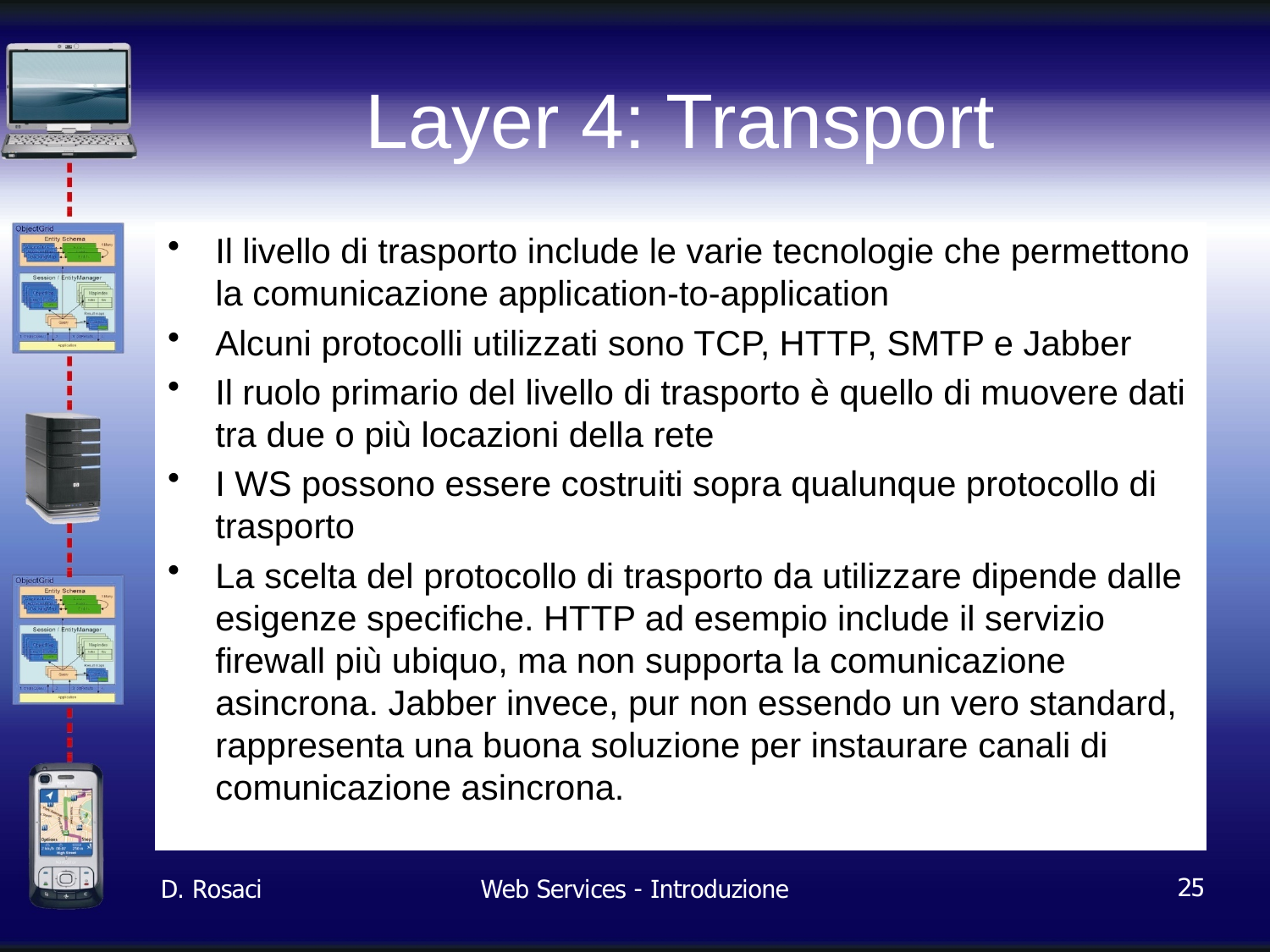

# Layer 4: Transport
Il livello di trasporto include le varie tecnologie che permettono la comunicazione application-to-application
Alcuni protocolli utilizzati sono TCP, HTTP, SMTP e Jabber
Il ruolo primario del livello di trasporto è quello di muovere dati tra due o più locazioni della rete
I WS possono essere costruiti sopra qualunque protocollo di trasporto
La scelta del protocollo di trasporto da utilizzare dipende dalle esigenze specifiche. HTTP ad esempio include il servizio firewall più ubiquo, ma non supporta la comunicazione asincrona. Jabber invece, pur non essendo un vero standard, rappresenta una buona soluzione per instaurare canali di comunicazione asincrona.

D. Rosaci
Web Services - Introduzione